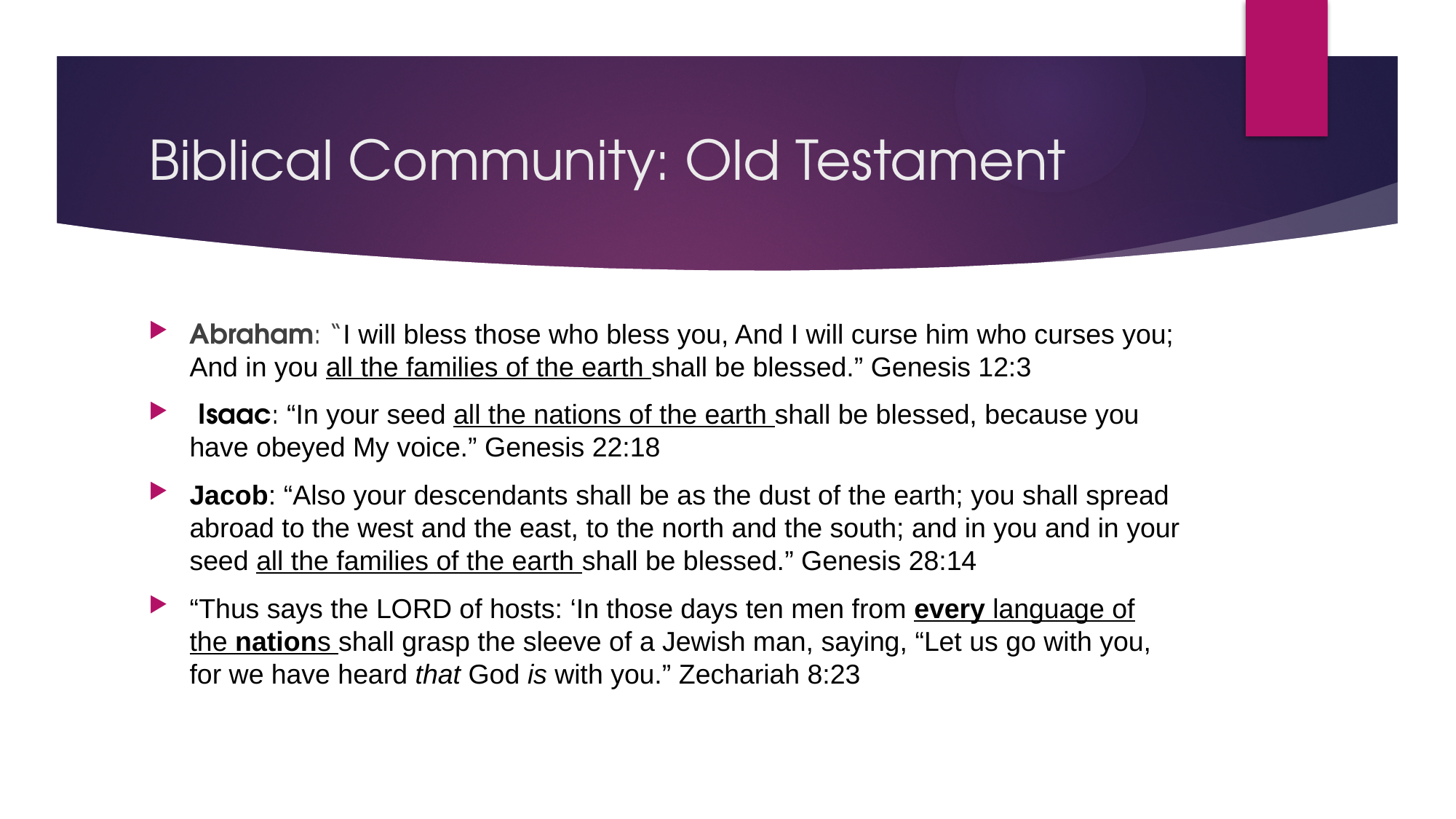

# Biblical Community: Old Testament
Abraham: “I will bless those who bless you, And I will curse him who curses you; And in you all the families of the earth shall be blessed.” Genesis 12:3
  Isaac: “In your seed all the nations of the earth shall be blessed, because you have obeyed My voice.” Genesis 22:18
Jacob: “Also your descendants shall be as the dust of the earth; you shall spread abroad to the west and the east, to the north and the south; and in you and in your seed all the families of the earth shall be blessed.” Genesis 28:14
“Thus says the Lord of hosts: ‘In those days ten men from every language of the nations shall grasp the sleeve of a Jewish man, saying, “Let us go with you, for we have heard that God is with you.” Zechariah 8:23